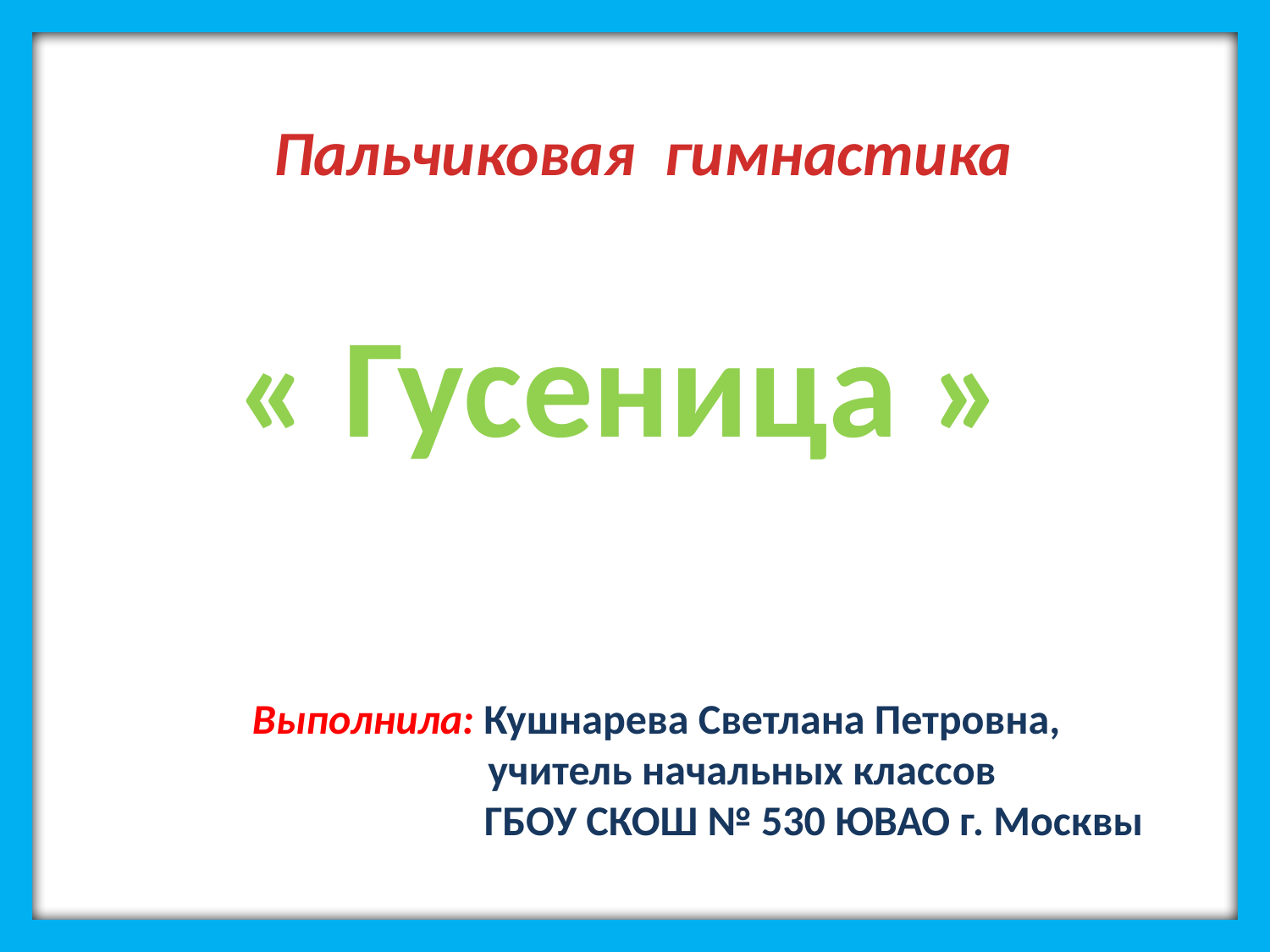

Пальчиковая  гимнастика

              « Гусеница »
Выполнила: Кушнарева Светлана Петровна,
                   учитель начальных классов
                                 ГБОУ СКОШ № 530 ЮВАО г. Москвы